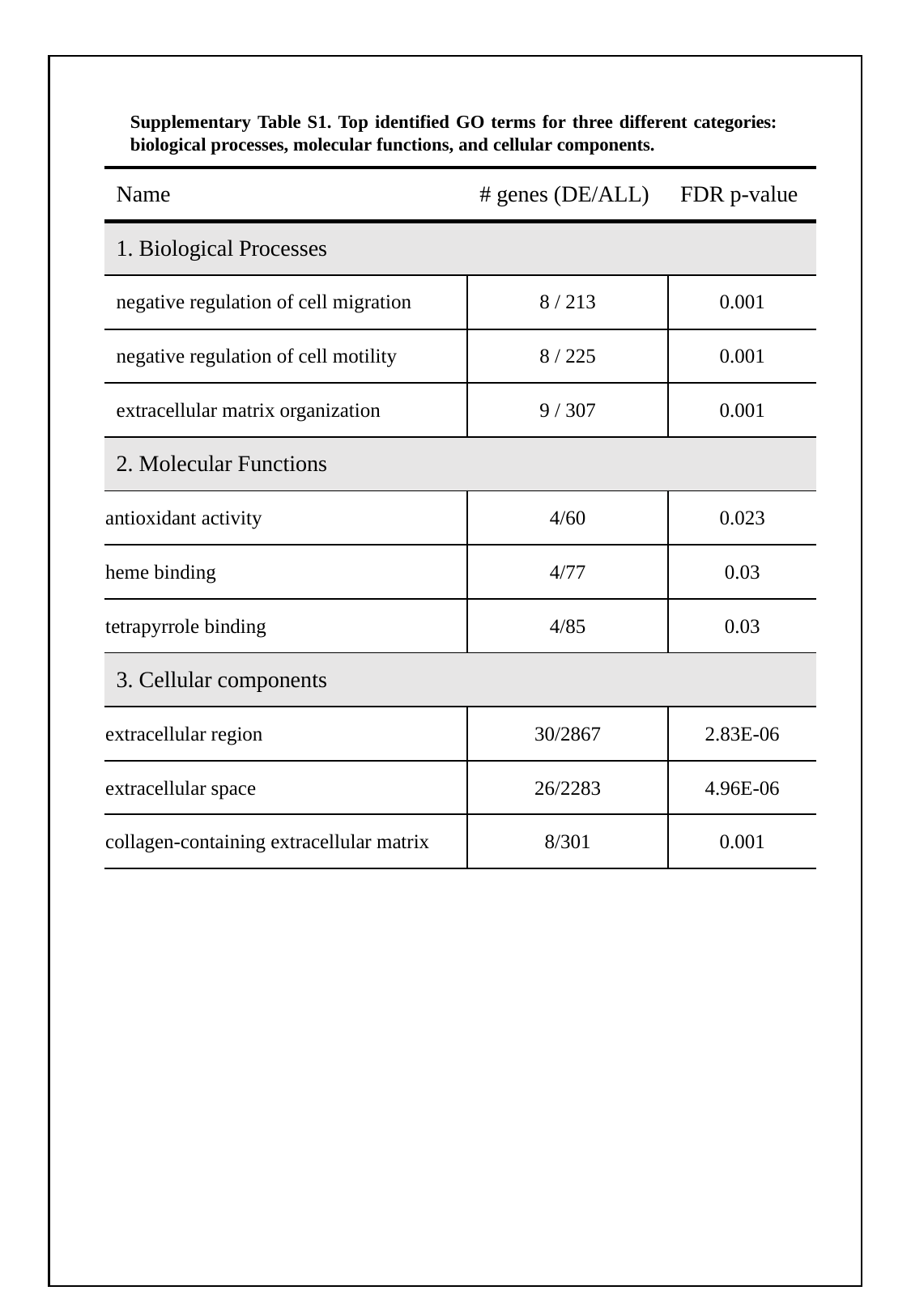

Supplementary Table S1. Top identified GO terms for three different categories: biological processes, molecular functions, and cellular components.
| Name | # genes (DE/ALL) | FDR p-value |
| --- | --- | --- |
| 1. Biological Processes |  |  |
| negative regulation of cell migration | 8 / 213 | 0.001 |
| negative regulation of cell motility | 8 / 225 | 0.001 |
| extracellular matrix organization | 9 / 307 | 0.001 |
| 2. Molecular Functions |  |  |
| antioxidant activity | 4/60 | 0.023 |
| heme binding | 4/77 | 0.03 |
| tetrapyrrole binding | 4/85 | 0.03 |
| 3. Cellular components |  |  |
| extracellular region | 30/2867 | 2.83E-06 |
| extracellular space | 26/2283 | 4.96E-06 |
| collagen-containing extracellular matrix | 8/301 | 0.001 |